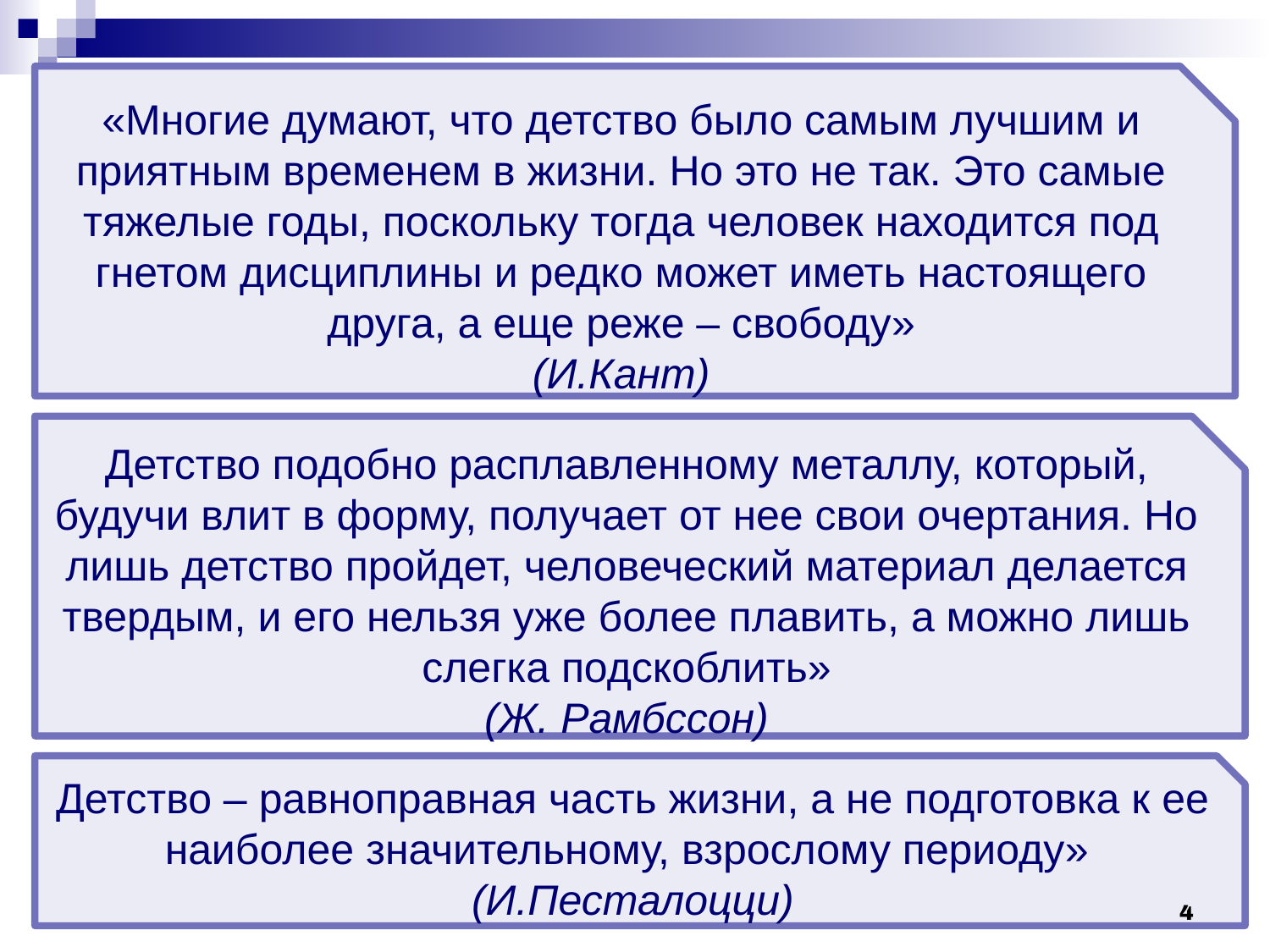

«Многие думают, что детство было самым лучшим и приятным временем в жизни. Но это не так. Это самые тяжелые годы, поскольку тогда человек находится под гнетом дисциплины и редко может иметь настоящего друга, а еще реже – свободу»
(И.Кант)
Детство подобно расплавленному металлу, который, будучи влит в форму, получает от нее свои очертания. Но лишь детство пройдет, человеческий материал делается твердым, и его нельзя уже более плавить, а можно лишь слегка подскоблить»
(Ж. Рамбссон)
Детство – равноправная часть жизни, а не подготовка к ее наиболее значительному, взрослому периоду»
(И.Песталоцци)
20.12.2012
Попова Ирина Александровна МОУ "Чергинская СОШ"
4